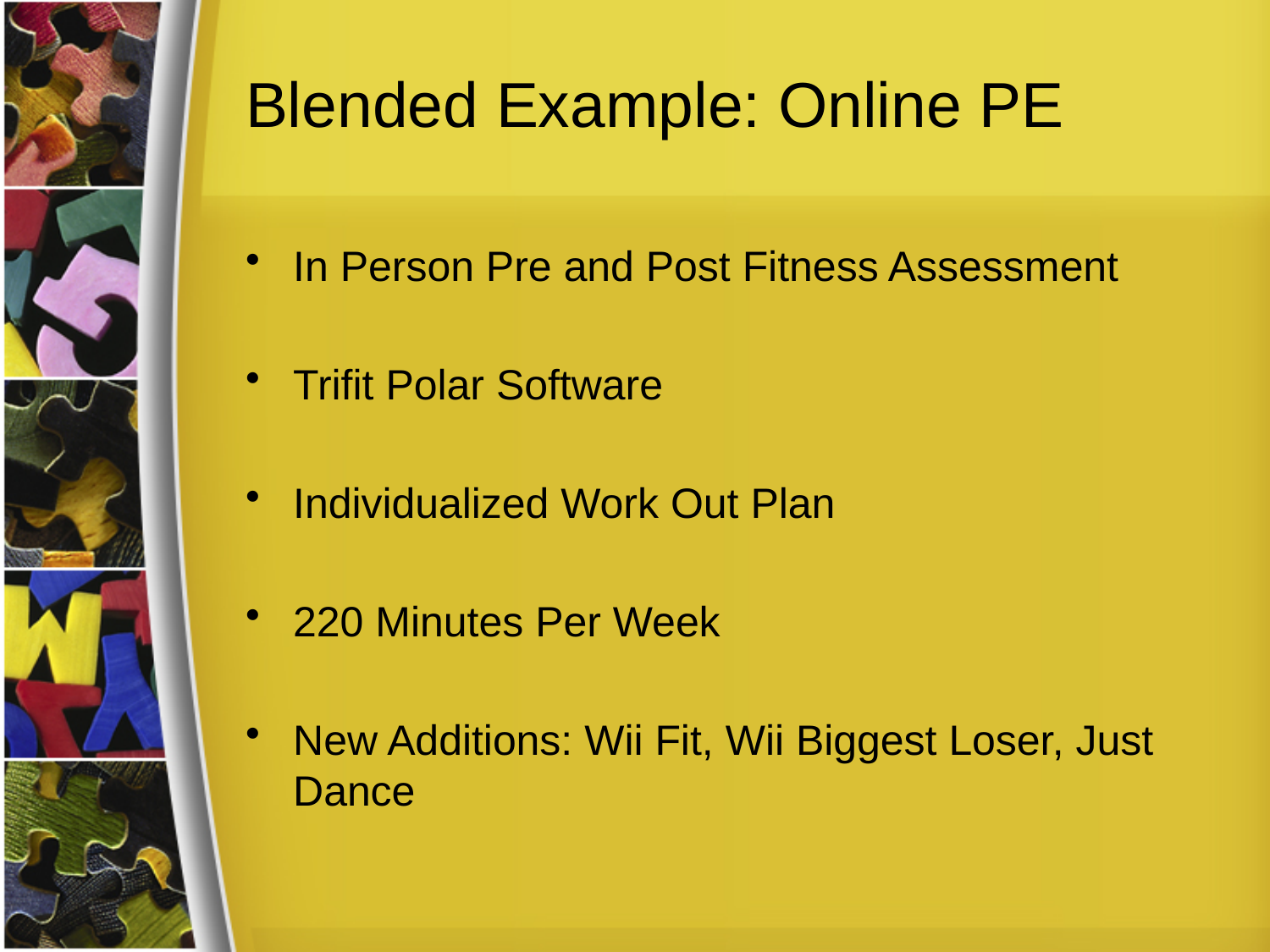

# Blended Example: Online PE
In Person Pre and Post Fitness Assessment

Trifit Polar Software

Individualized Work Out Plan

220 Minutes Per Week

New Additions: Wii Fit, Wii Biggest Loser, Just Dance